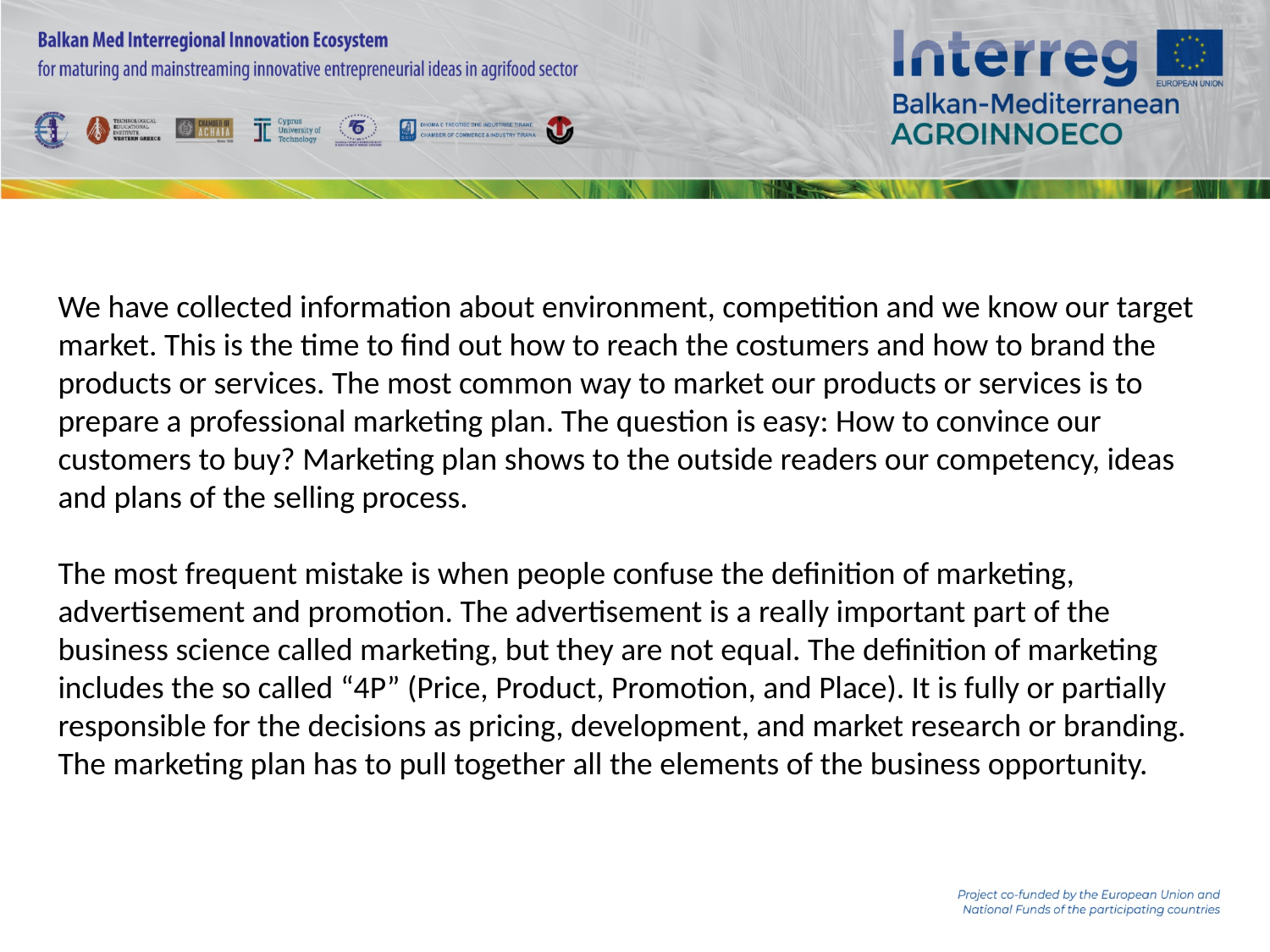

We have collected information about environment, competition and we know our target market. This is the time to find out how to reach the costumers and how to brand the products or services. The most common way to market our products or services is to prepare a professional marketing plan. The question is easy: How to convince our customers to buy? Marketing plan shows to the outside readers our competency, ideas and plans of the selling process.

The most frequent mistake is when people confuse the definition of marketing, advertisement and promotion. The advertisement is a really important part of the business science called marketing, but they are not equal. The definition of marketing includes the so called “4P” (Price, Product, Promotion, and Place). It is fully or partially responsible for the decisions as pricing, development, and market research or branding. The marketing plan has to pull together all the elements of the business opportunity.